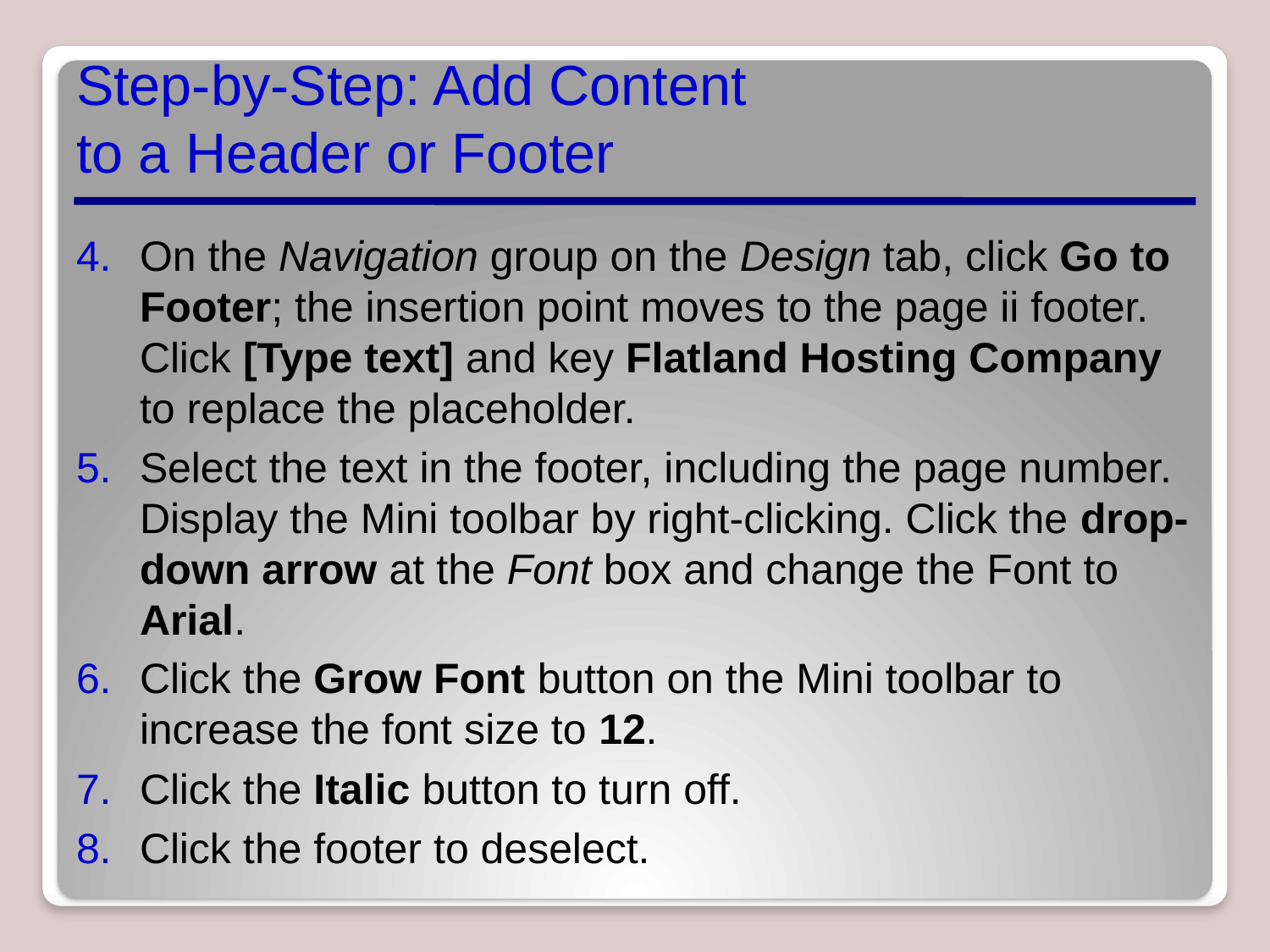

# Step-by-Step: Add Content to a Header or Footer
On the Navigation group on the Design tab, click Go to Footer; the insertion point moves to the page ii footer. Click [Type text] and key Flatland Hosting Company to replace the placeholder.
Select the text in the footer, including the page number. Display the Mini toolbar by right-clicking. Click the drop-down arrow at the Font box and change the Font to Arial.
Click the Grow Font button on the Mini toolbar to increase the font size to 12.
Click the Italic button to turn off.
Click the footer to deselect.